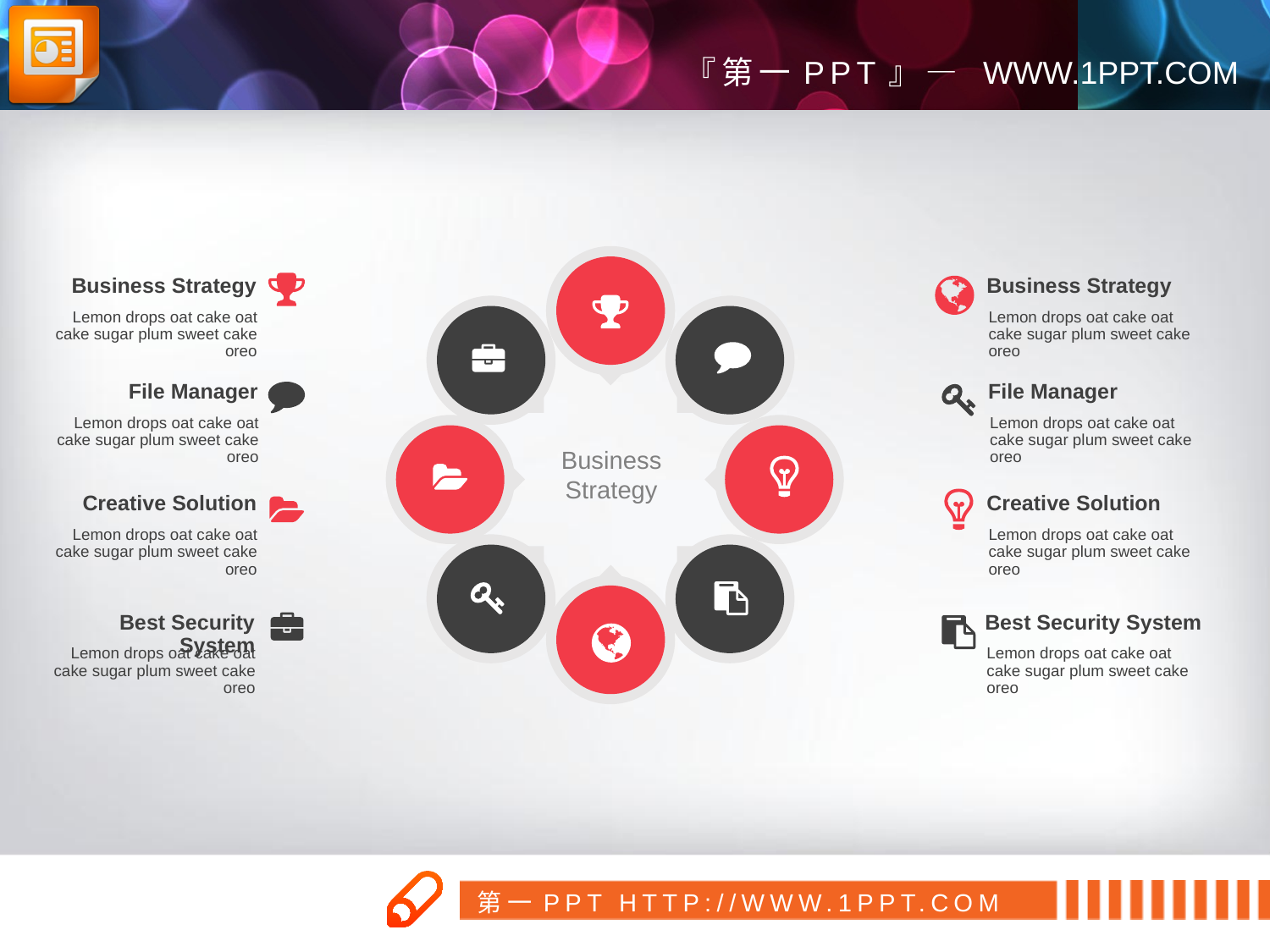

Business Strategy
Business Strategy

Lemon drops oat cake oat cake sugar plum sweet cake oreo
Lemon drops oat cake oat cake sugar plum sweet cake oreo

File Manager
File Manager

Lemon drops oat cake oat cake sugar plum sweet cake oreo
Lemon drops oat cake oat cake sugar plum sweet cake oreo

Business
Strategy

Creative Solution
Creative Solution

Lemon drops oat cake oat cake sugar plum sweet cake oreo
Lemon drops oat cake oat cake sugar plum sweet cake oreo

Best Security System
Best Security System

Lemon drops oat cake oat cake sugar plum sweet cake oreo
Lemon drops oat cake oat cake sugar plum sweet cake oreo